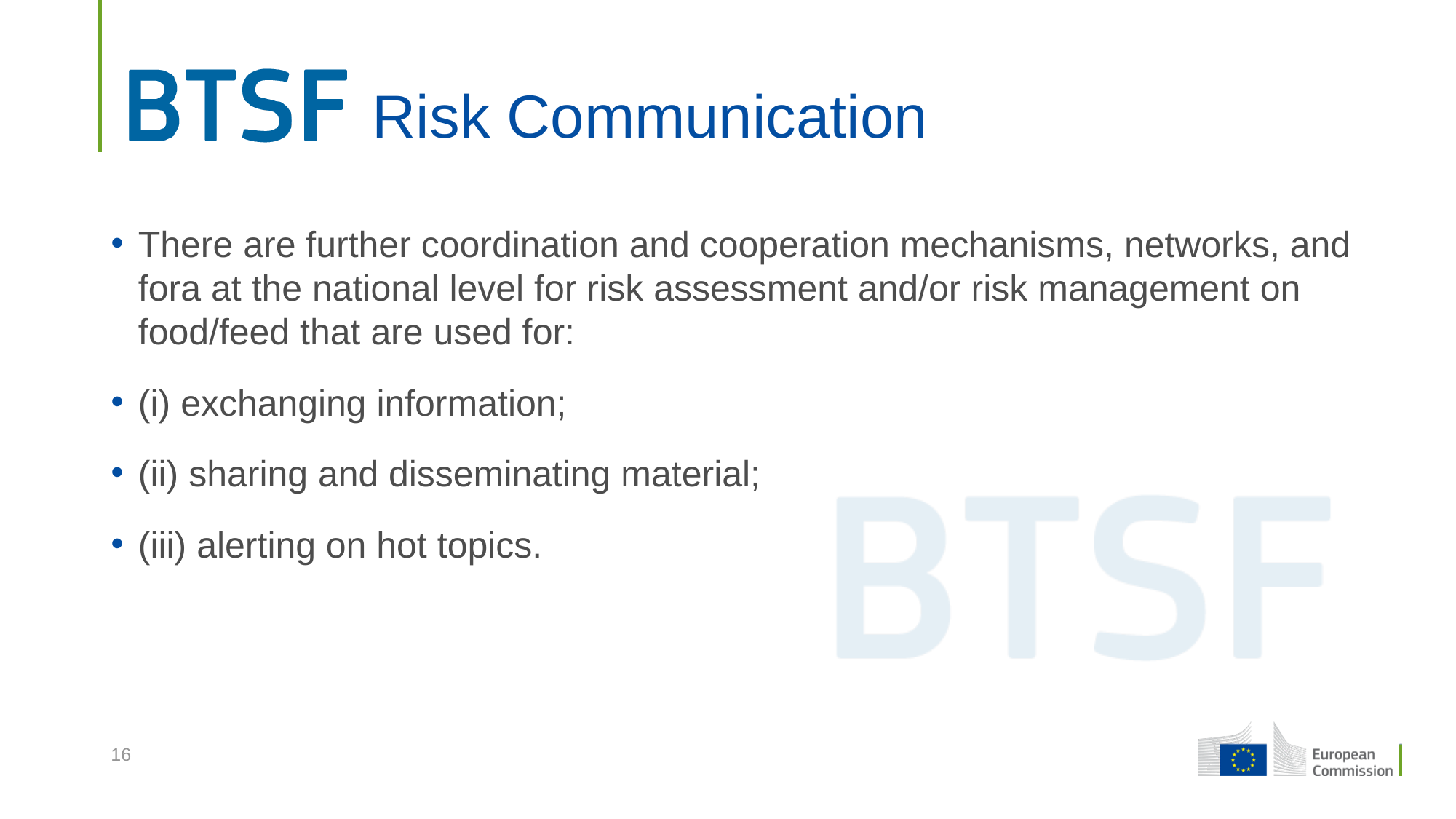

# Risk Communication
There are further coordination and cooperation mechanisms, networks, and fora at the national level for risk assessment and/or risk management on food/feed that are used for:
(i) exchanging information;
(ii) sharing and disseminating material;
(iii) alerting on hot topics.
16